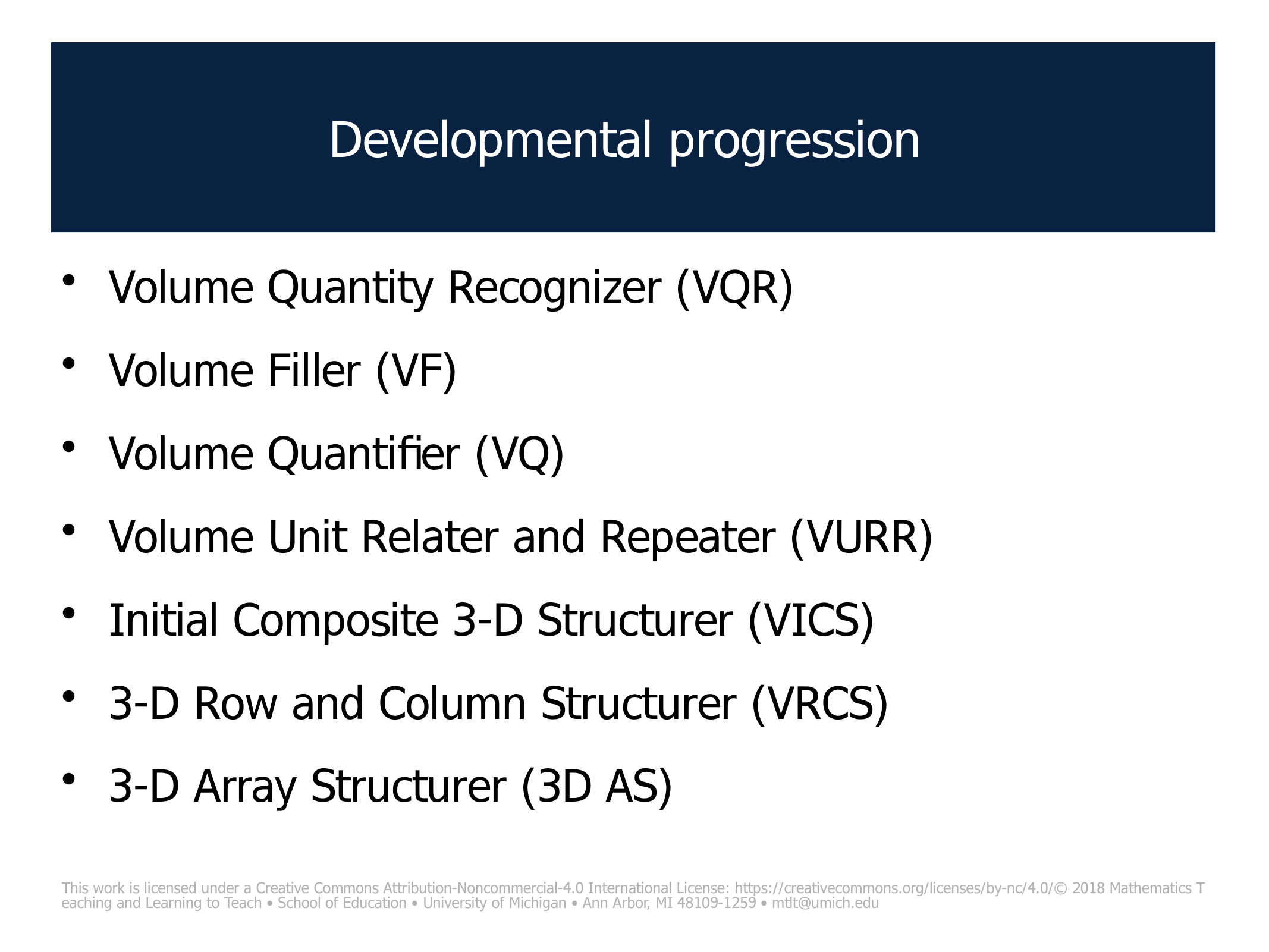

# Developmental progression
Volume Quantity Recognizer (VQR)
Volume Filler (VF)
Volume Quantifier (VQ)
Volume Unit Relater and Repeater (VURR)
Initial Composite 3-D Structurer (VICS)
3-D Row and Column Structurer (VRCS)
3-D Array Structurer (3D AS)
This work is licensed under a Creative Commons Attribution-Noncommercial-4.0 International License: https://creativecommons.org/licenses/by-nc/4.0/
© 2018 Mathematics Teaching and Learning to Teach • School of Education • University of Michigan • Ann Arbor, MI 48109-1259 • mtlt@umich.edu